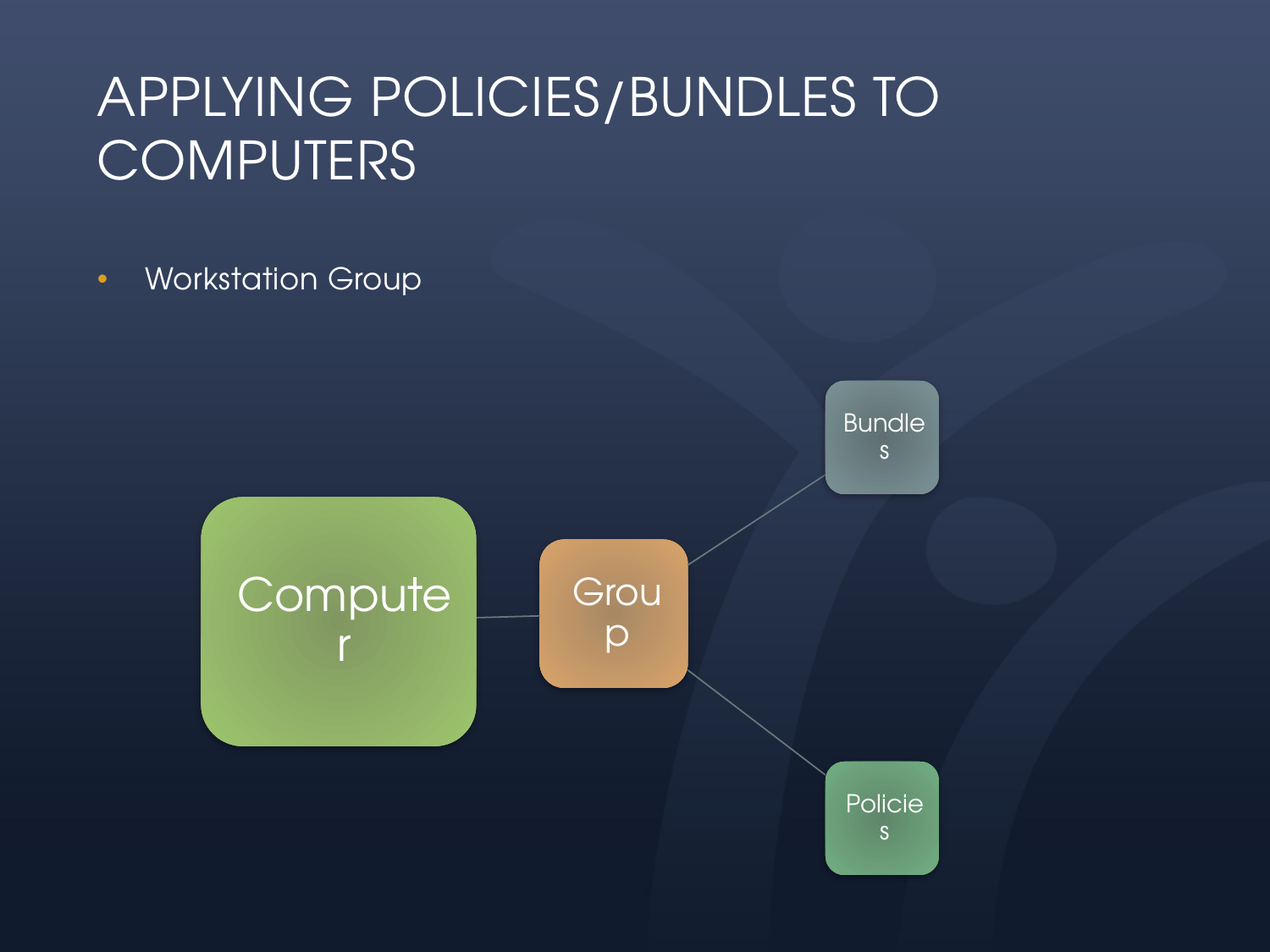

# Applying Policies/Bundles to Computers
Workstation Group
Group
Computer
Policies
Bundles